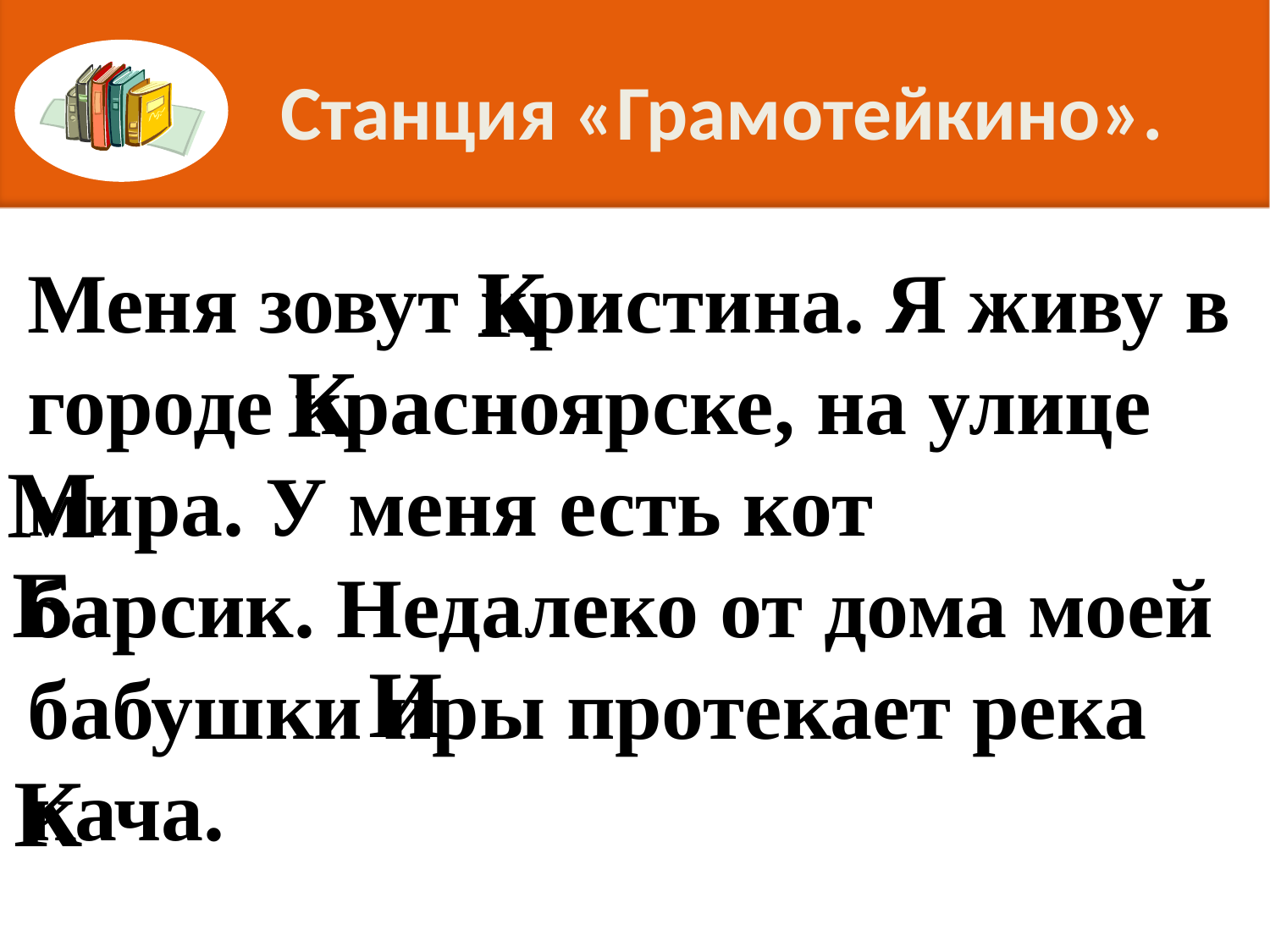

# Станция «Грамотейкино».
К
Меня зовут кристина. Я живу в городе красноярске, на улице мира. У меня есть кот барсик. Недалеко от дома моей бабушки иры протекает река кача.
К
М
Б
И
К